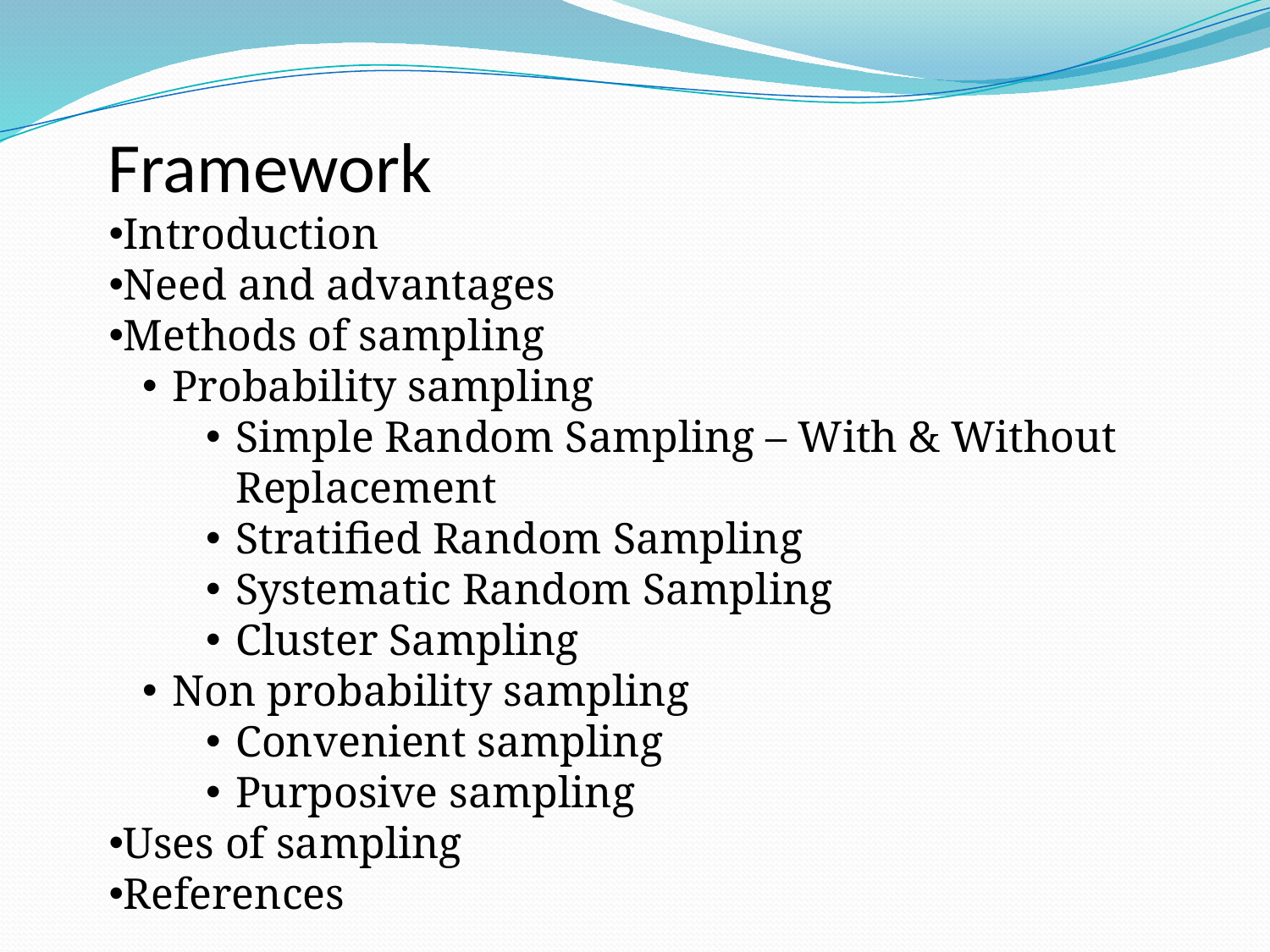

Framework
Introduction
Need and advantages
Methods of sampling
Probability sampling
Simple Random Sampling – With & Without Replacement
Stratified Random Sampling
Systematic Random Sampling
Cluster Sampling
Non probability sampling
Convenient sampling
Purposive sampling
Uses of sampling
References